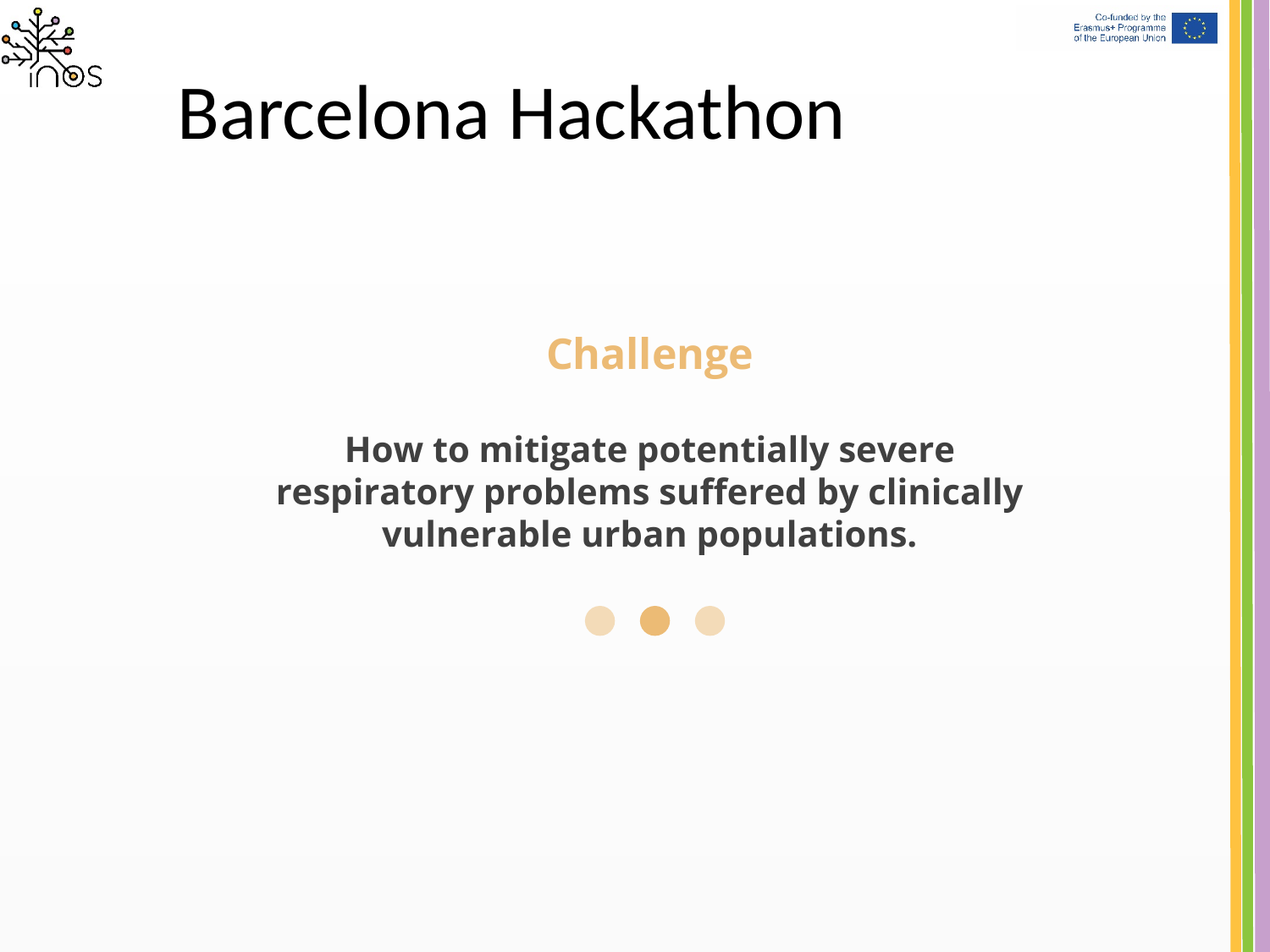

Barcelona Hackathon
Challenge
How to mitigate potentially severe respiratory problems suffered by clinically vulnerable urban populations.